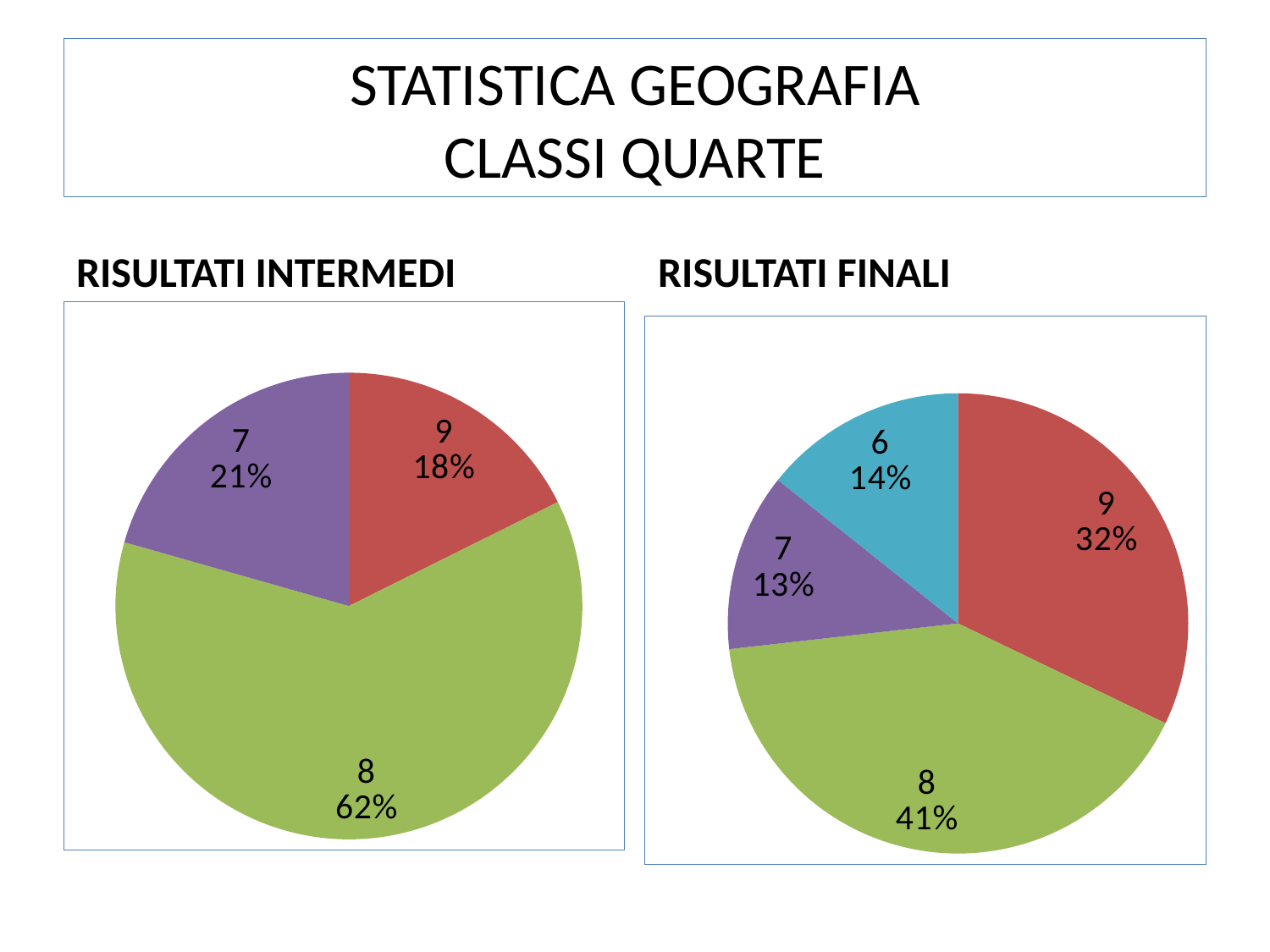

# STATISTICA GEOGRAFIA CLASSI QUARTE
RISULTATI INTERMEDI
RISULTATI FINALI

### Chart

| Category | C.quarte |
|---|---|
| 10 | 0.0 |
| 9 | 6.0 |
| 8 | 21.0 |
| 7 | 7.0 |
| 6 | 0.0 |
| 5 | 0.0 |

### Chart

| Category | C.quarte |
|---|---|
| 10 | 0.0 |
| 9 | 18.0 |
| 8 | 23.0 |
| 7 | 7.0 |
| 6 | 8.0 |
| 5 | 0.0 |